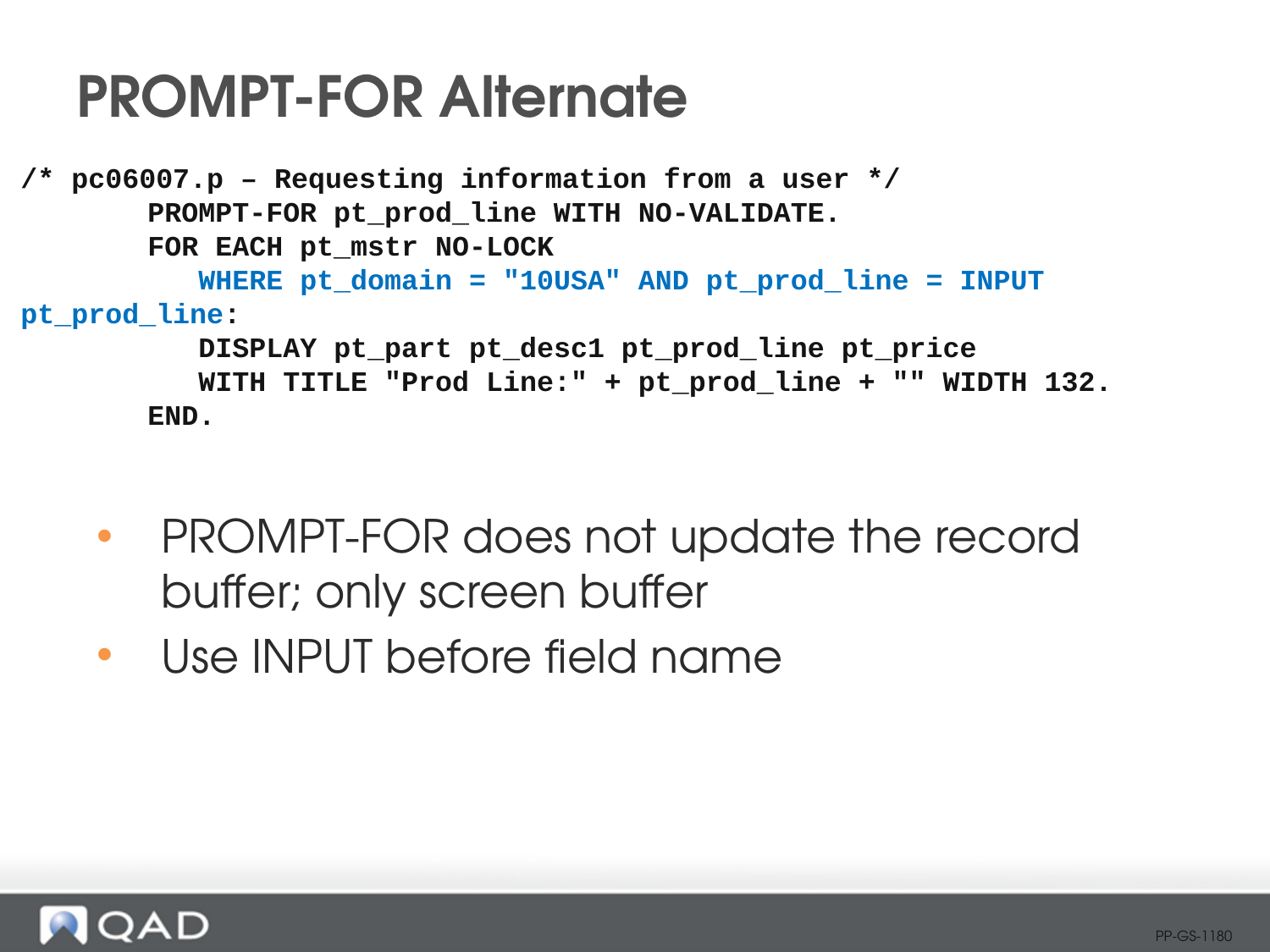

# PROMPT-FOR Alternate
/* pc06007.p – Requesting information from a user */
	PROMPT-FOR pt_prod_line WITH NO-VALIDATE.
	FOR EACH pt_mstr NO-LOCK
	   WHERE pt_domain = "10USA" AND pt_prod_line = INPUT pt_prod_line:
	   DISPLAY pt_part pt_desc1 pt_prod_line pt_price
   	   WITH TITLE "Prod Line:" + pt_prod_line + "" WIDTH 132.
	END.

PROMPT-FOR does not update the record buffer; only screen buffer
Use INPUT before field name

PP-GS-1180